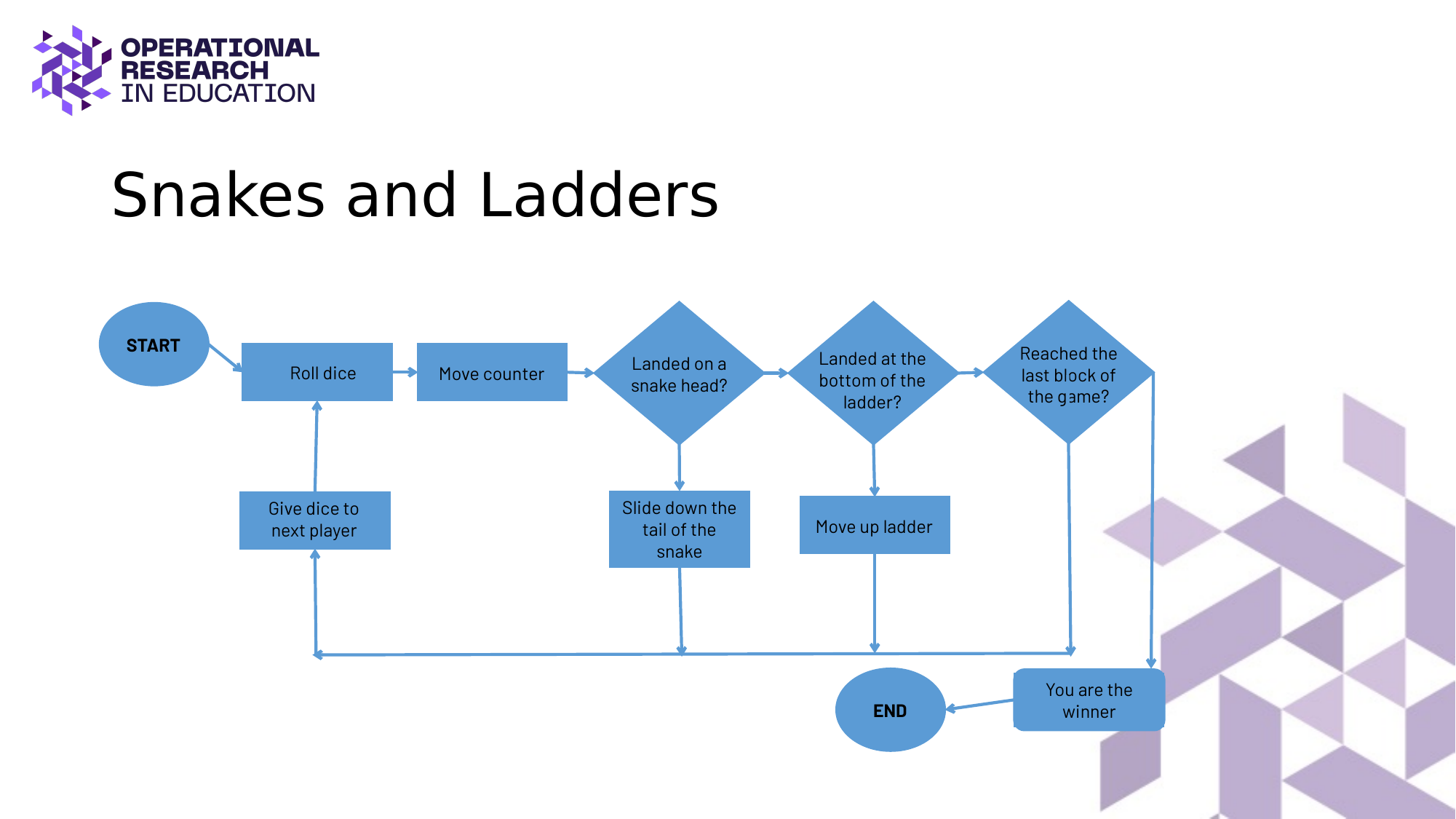

# Snakes and Ladders

Reached the last block of the game?

Landed on a snake head?

Landed at the bottom of the ladder?

START

Roll dice

Move counter
Slide down the tail of the snake
Give dice to next player

Move up ladder

END

You are the winner